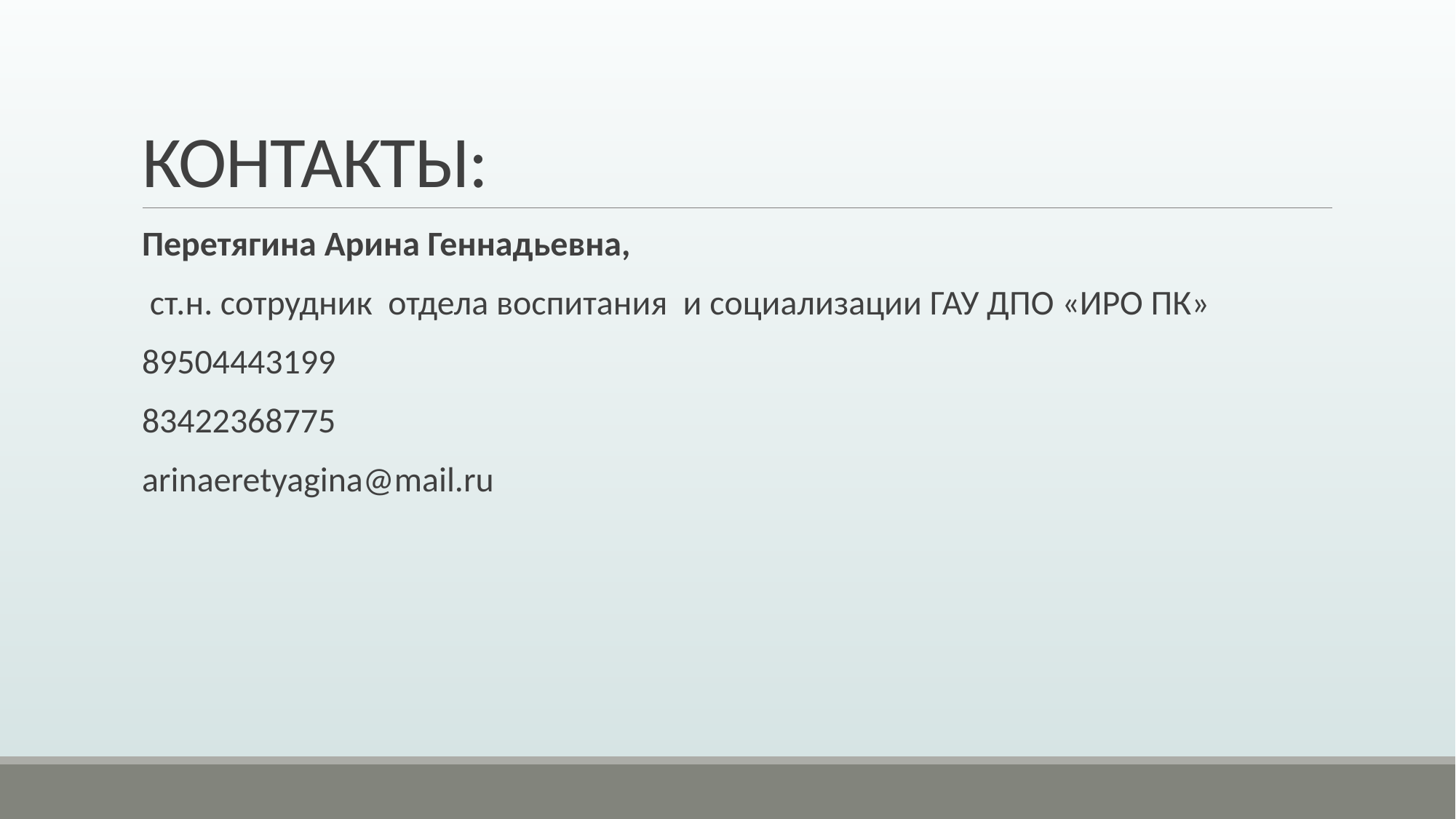

# КОНТАКТЫ:
Перетягина Арина Геннадьевна,
 ст.н. сотрудник  отдела воспитания  и социализации ГАУ ДПО «ИРО ПК»
89504443199
83422368775
arinaeretyagina@mail.ru